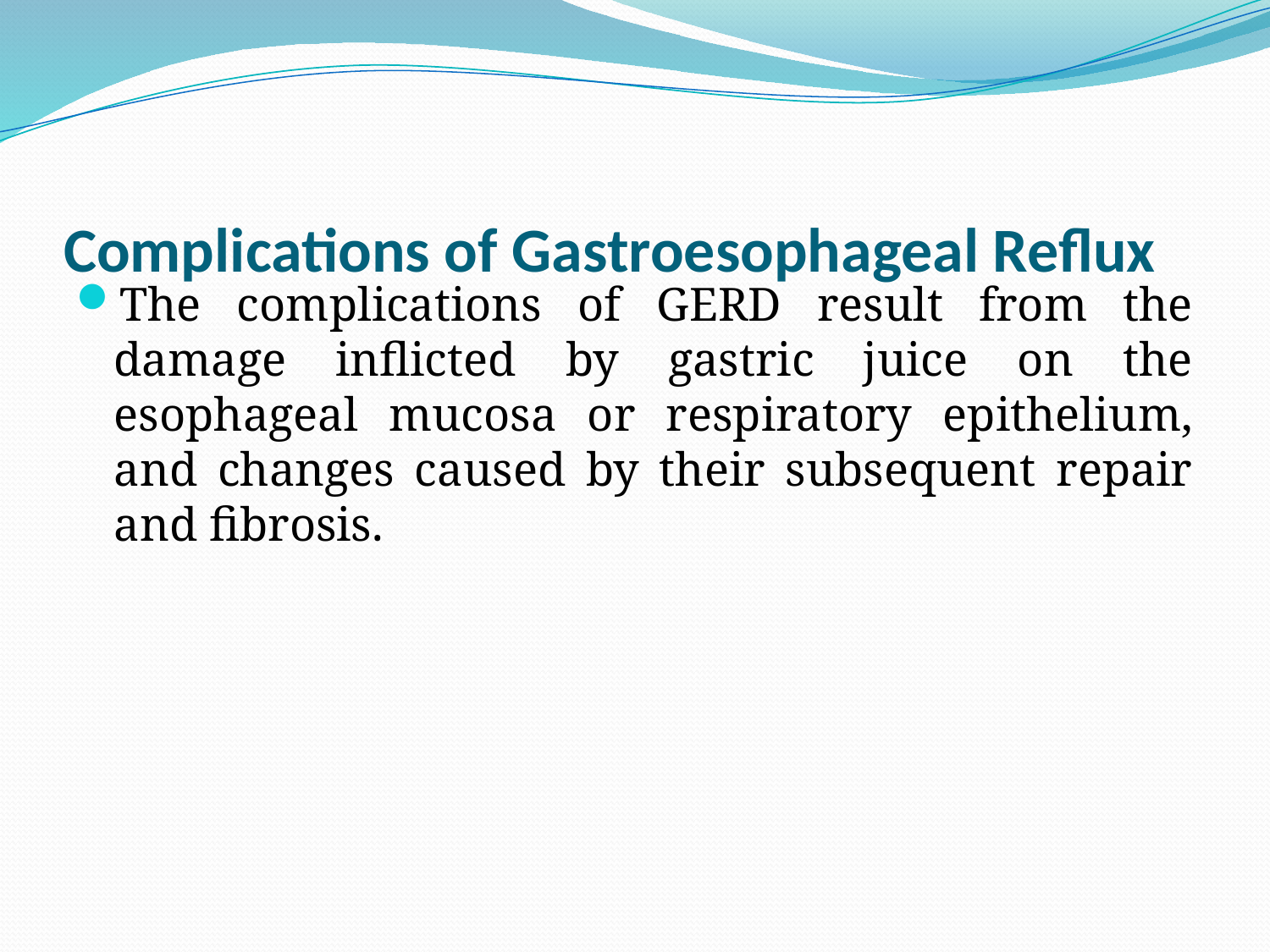

# Complications of Gastroesophageal Reflux
The complications of GERD result from the damage inflicted by gastric juice on the esophageal mucosa or respiratory epithelium, and changes caused by their subsequent repair and fibrosis.